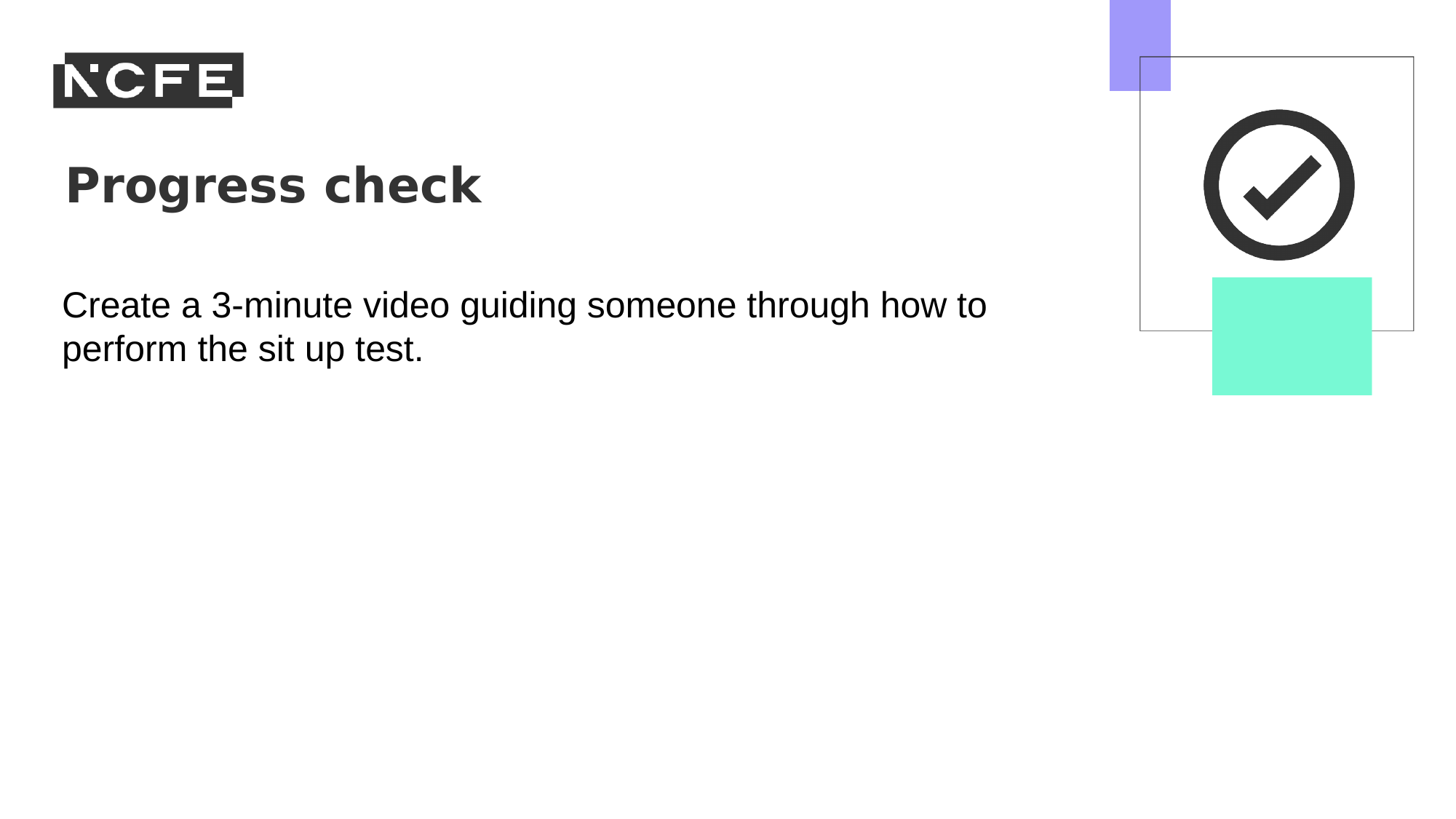

Create a 3-minute video guiding someone through how to perform the sit up test.